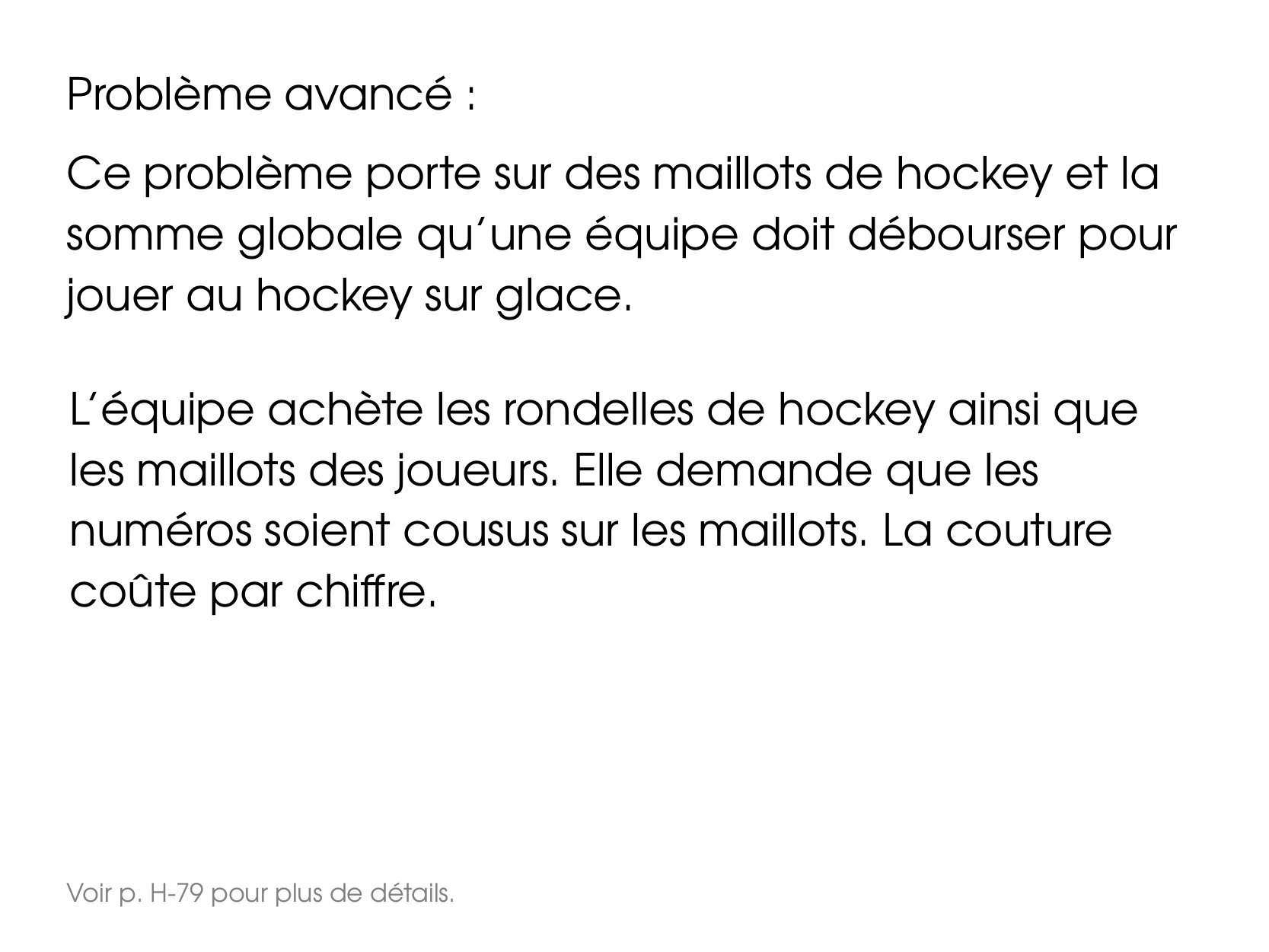

Problème avancé :
Ce problème porte sur des maillots de hockey et la somme globale qu’une équipe doit débourser pour jouer au hockey sur glace.
L’équipe achète les rondelles de hockey ainsi que
les maillots des joueurs. Elle demande que les numéros soient cousus sur les maillots. La couture coûte par chiffre.
Voir p. H-79 pour plus de détails.